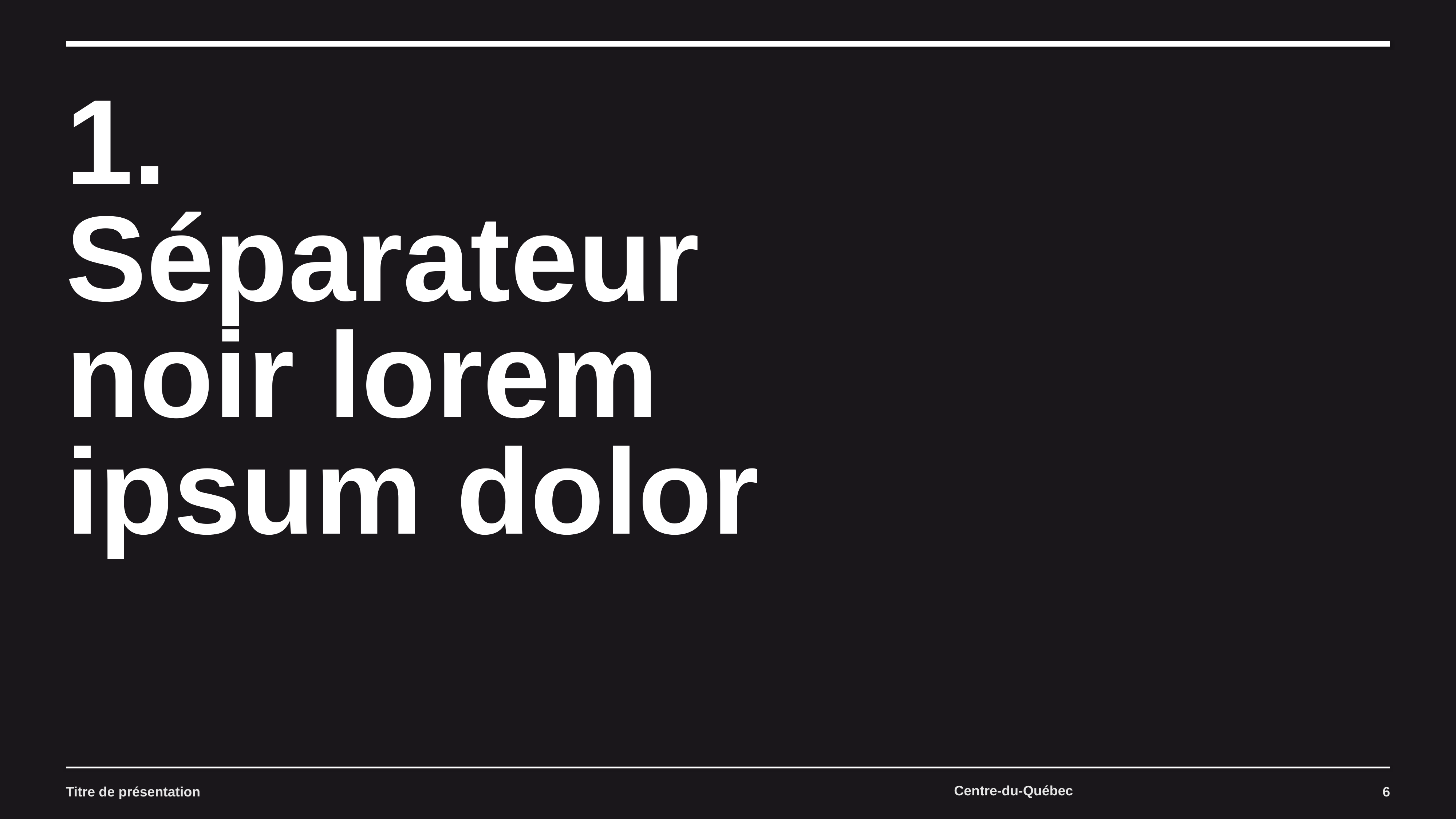

# 1. Séparateur noir lorem ipsum dolor
Titre de présentation
6